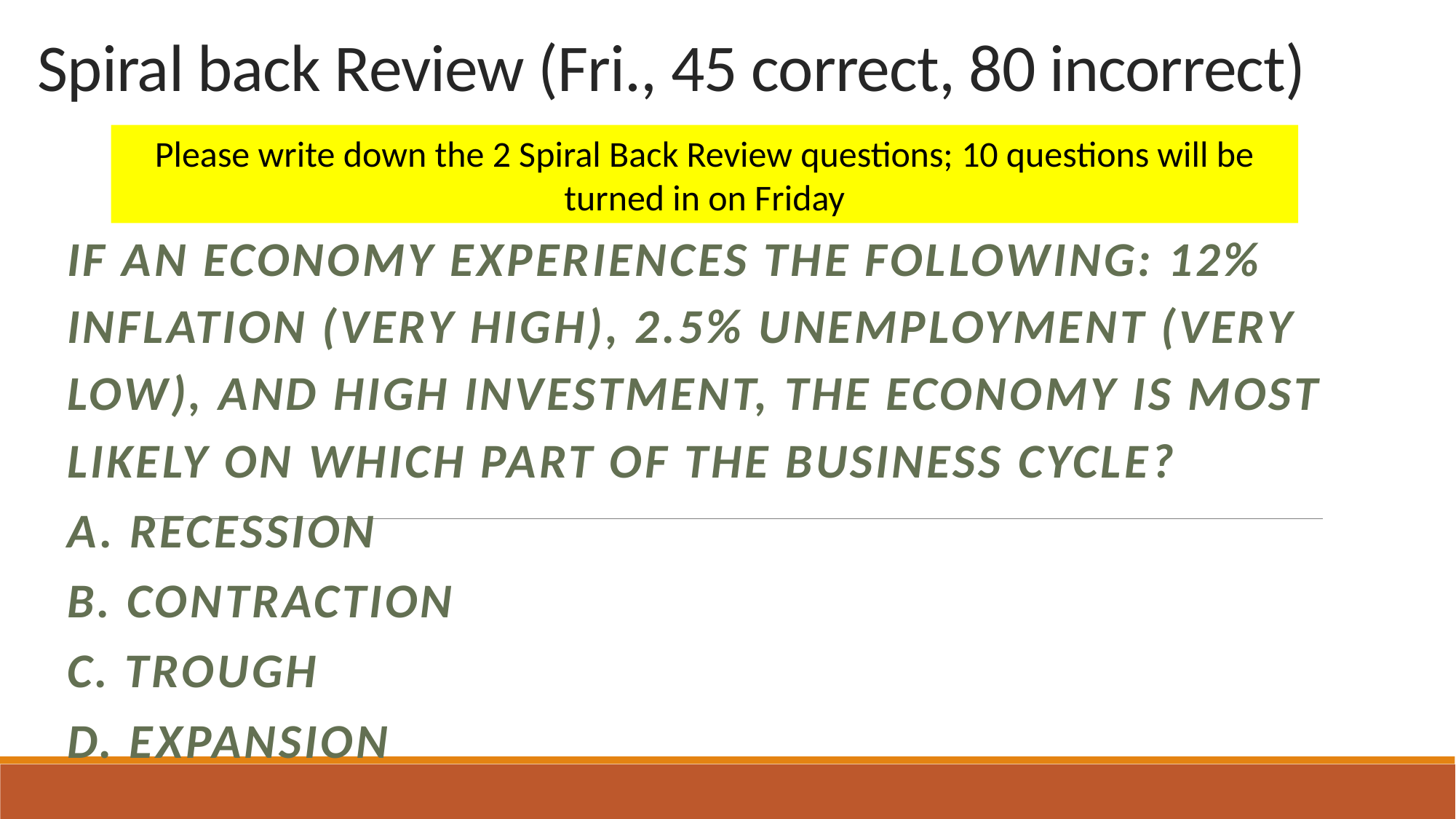

# Spiral back Review (Fri., 45 correct, 80 incorrect)
Please write down the 2 Spiral Back Review questions; 10 questions will be turned in on Friday
If an economy experiences the following: 12% inflation (very high), 2.5% unemployment (very low), and high investment, the economy is MOST LIKELY on which part of the business cycle?
A. recession
B. contraction
C. trough
D. expansion